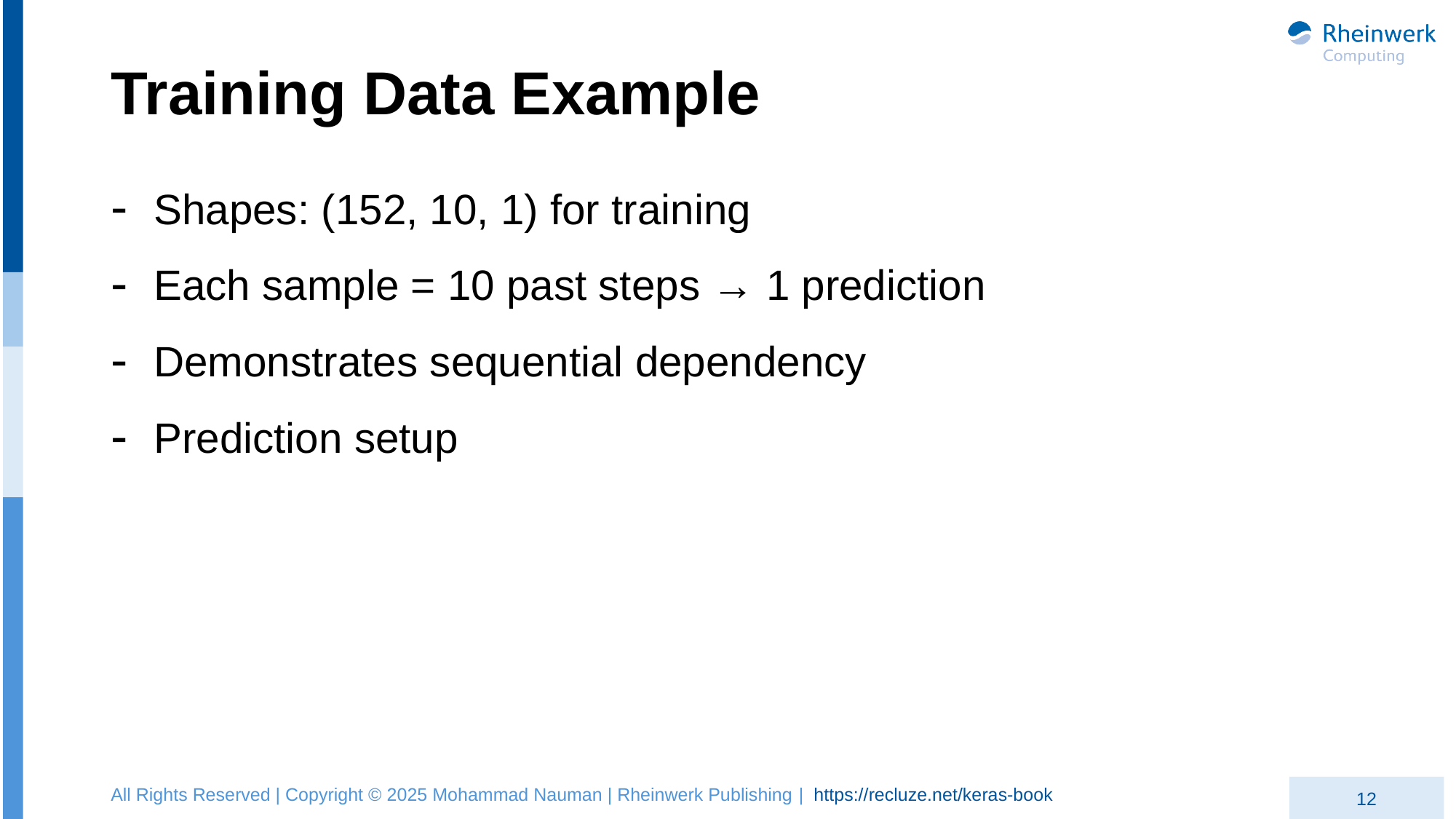

# Training Data Example
Shapes: (152, 10, 1) for training
Each sample = 10 past steps → 1 prediction
Demonstrates sequential dependency
Prediction setup